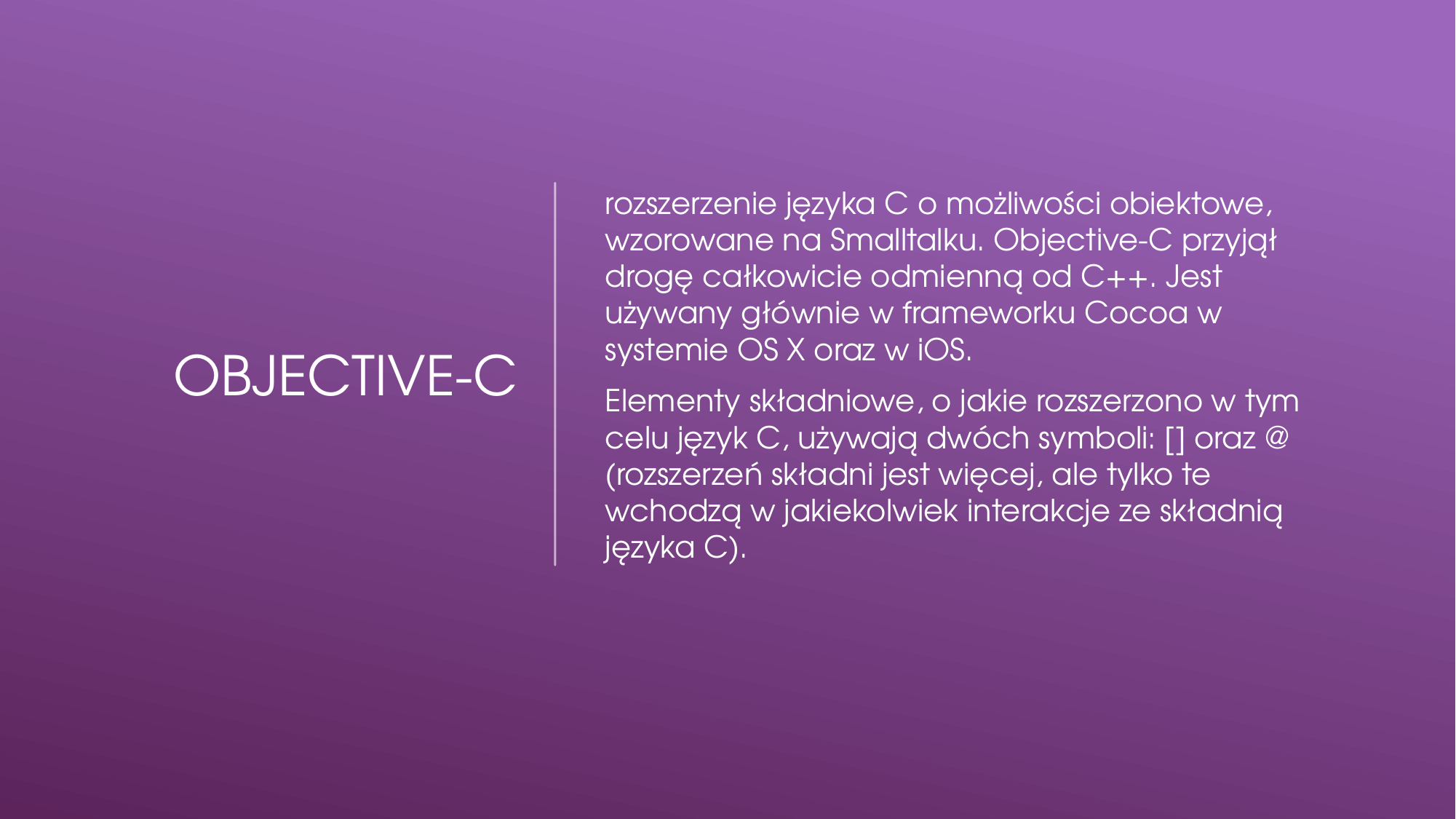

# Objective-C
rozszerzenie języka C o możliwości obiektowe, wzorowane na Smalltalku. Objective-C przyjął drogę całkowicie odmienną od C++. Jest używany głównie w frameworku Cocoa w systemie OS X oraz w iOS.
Elementy składniowe, o jakie rozszerzono w tym celu język C, używają dwóch symboli: [] oraz @ (rozszerzeń składni jest więcej, ale tylko te wchodzą w jakiekolwiek interakcje ze składnią języka C).